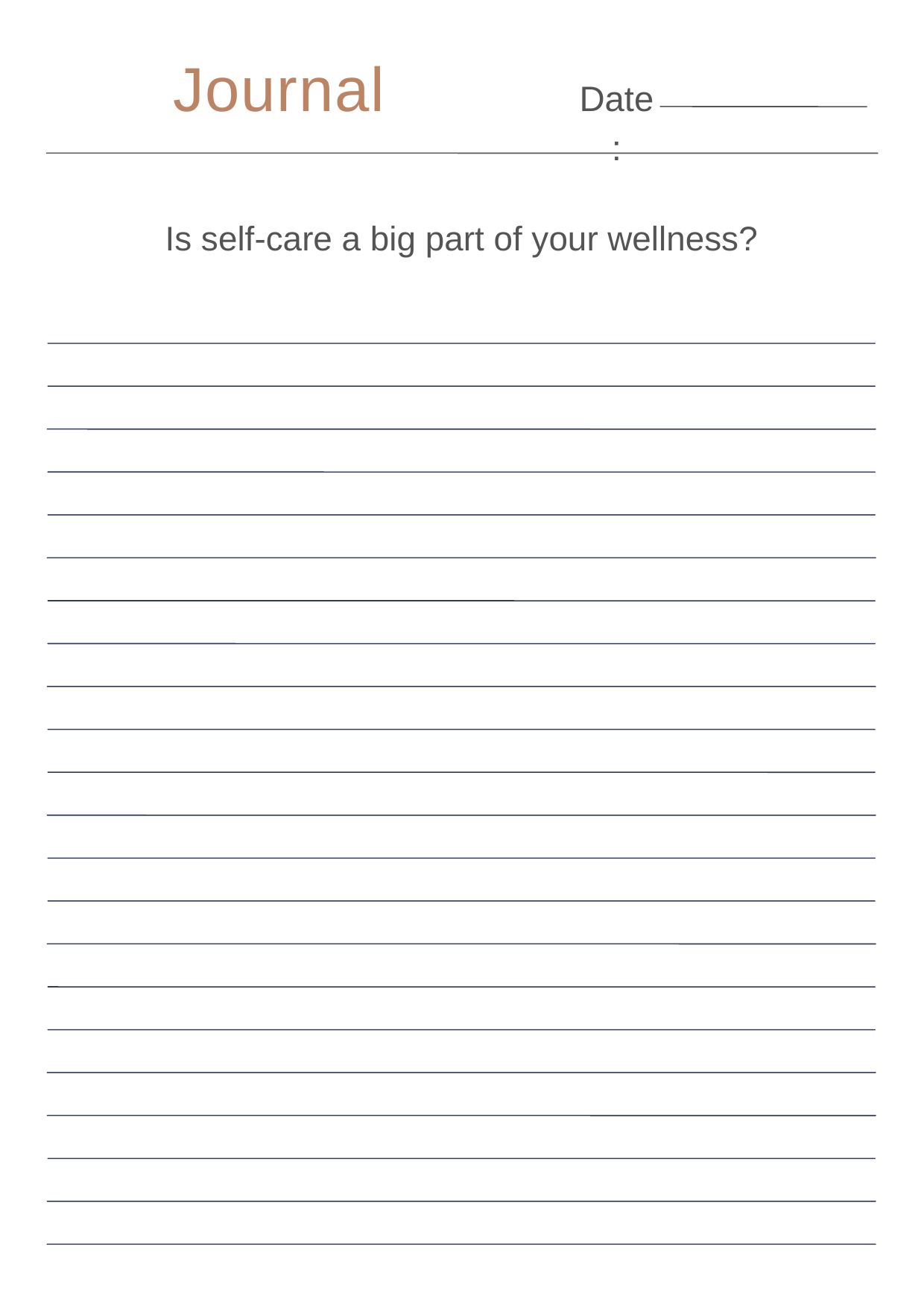

Journal
Date:

Is self-care a big part of your wellness?